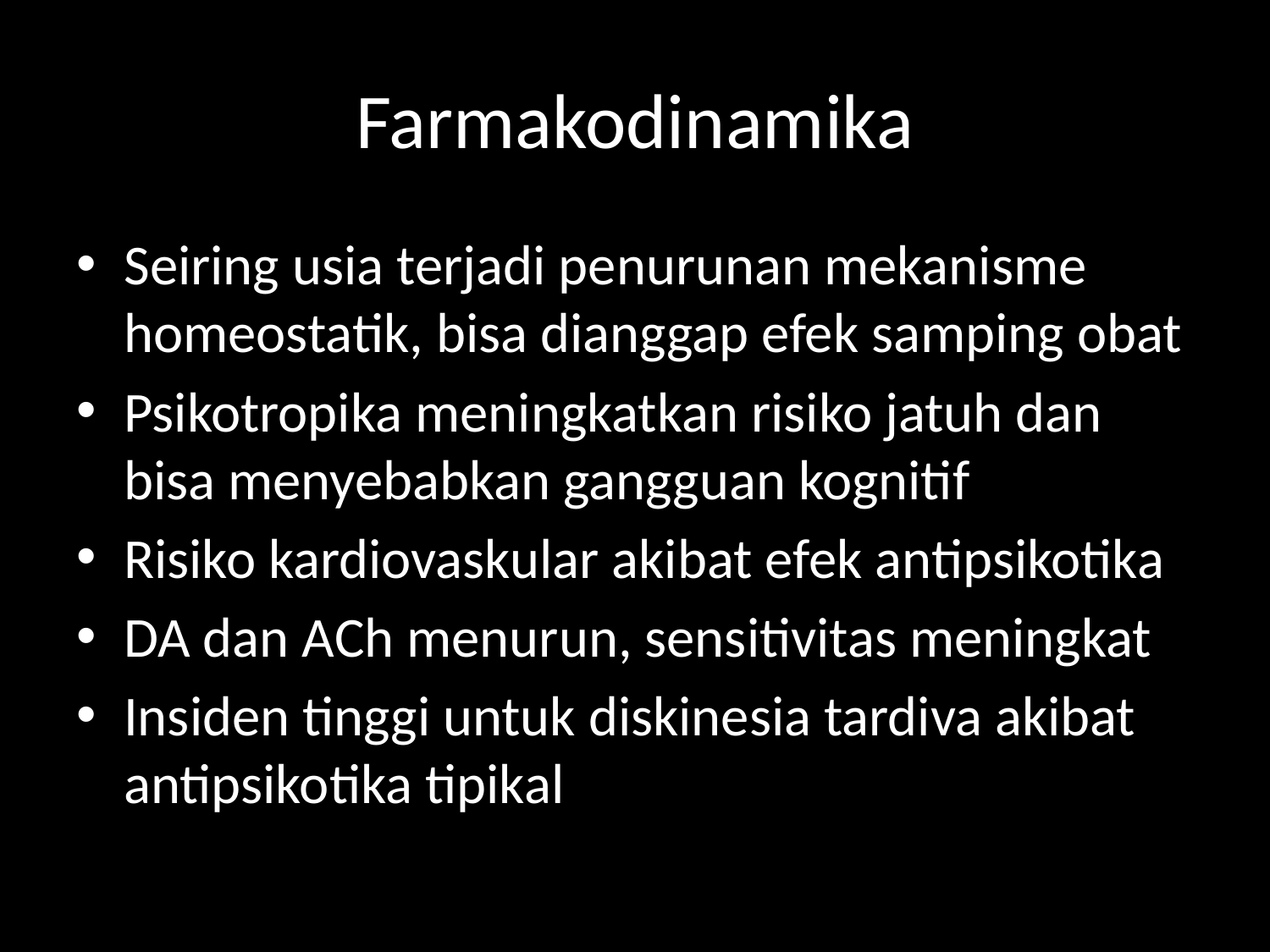

# Farmakodinamika
Seiring usia terjadi penurunan mekanisme homeostatik, bisa dianggap efek samping obat
Psikotropika meningkatkan risiko jatuh dan bisa menyebabkan gangguan kognitif
Risiko kardiovaskular akibat efek antipsikotika
DA dan ACh menurun, sensitivitas meningkat
Insiden tinggi untuk diskinesia tardiva akibat antipsikotika tipikal